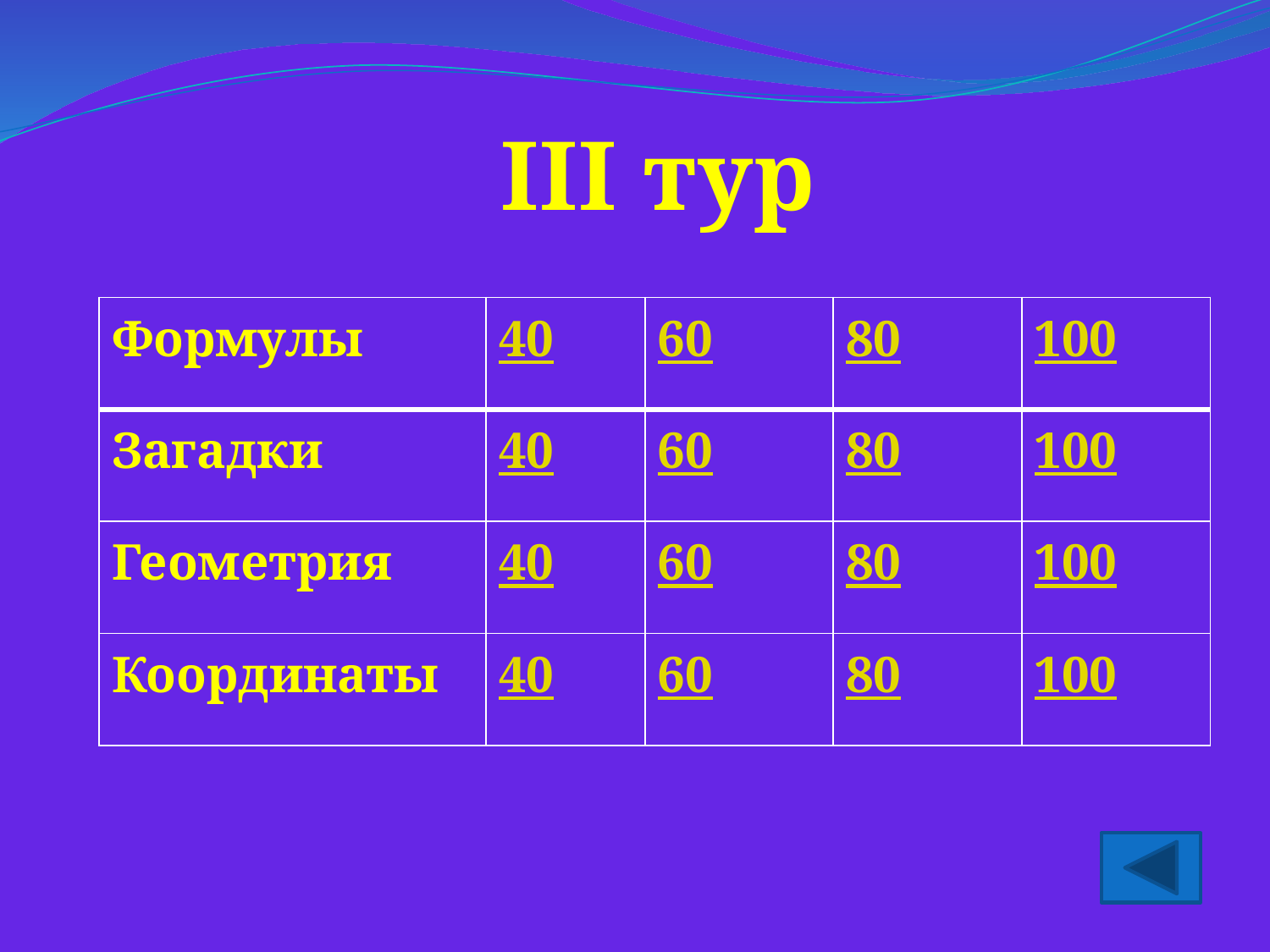

III тур
| Формулы | 40 | 60 | 80 | 100 |
| --- | --- | --- | --- | --- |
| Загадки | 40 | 60 | 80 | 100 |
| Геометрия | 40 | 60 | 80 | 100 |
| Координаты | 40 | 60 | 80 | 100 |